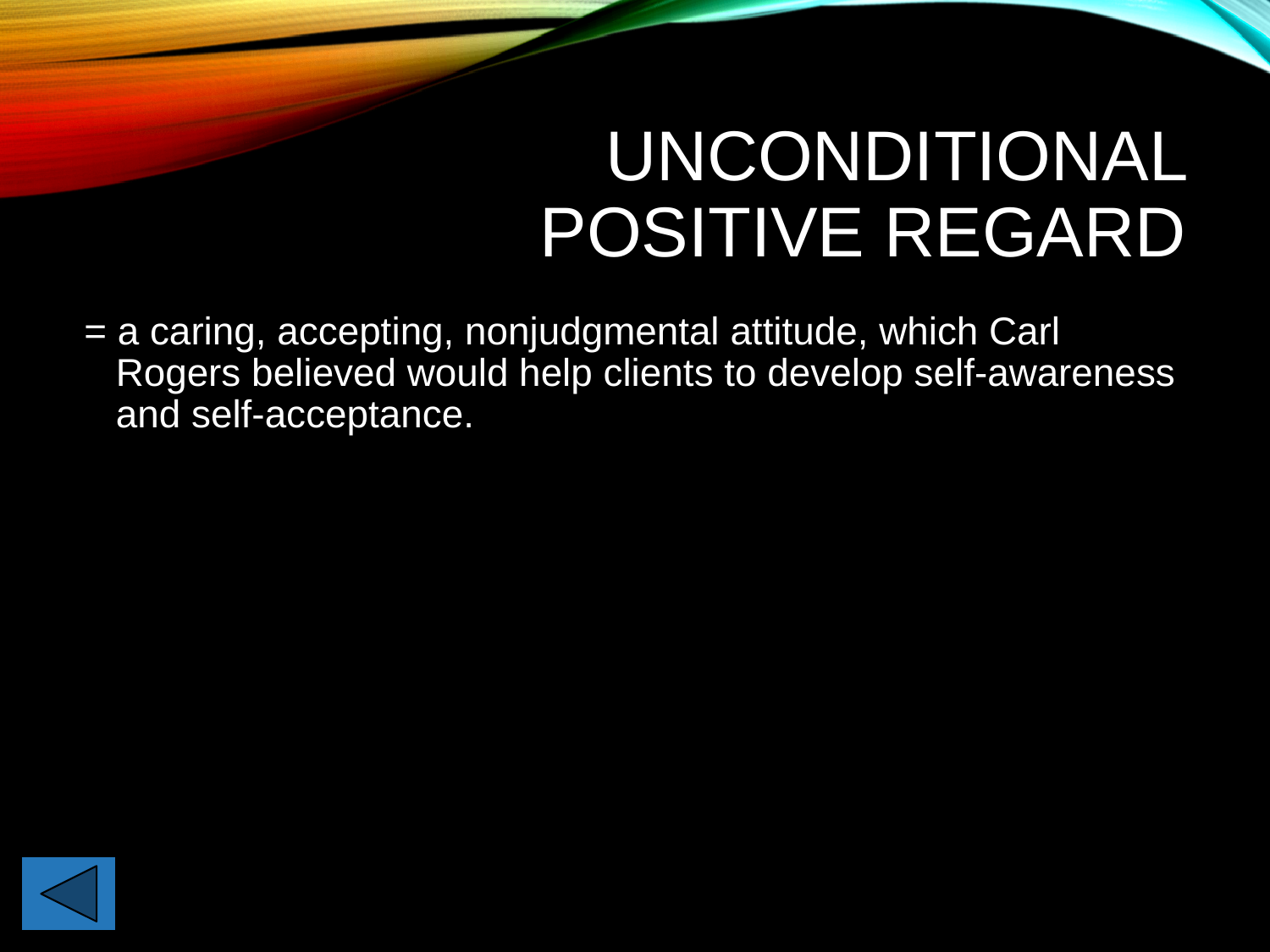

# Unconditional Positive Regard
= a caring, accepting, nonjudgmental attitude, which Carl Rogers believed would help clients to develop self-awareness and self-acceptance.